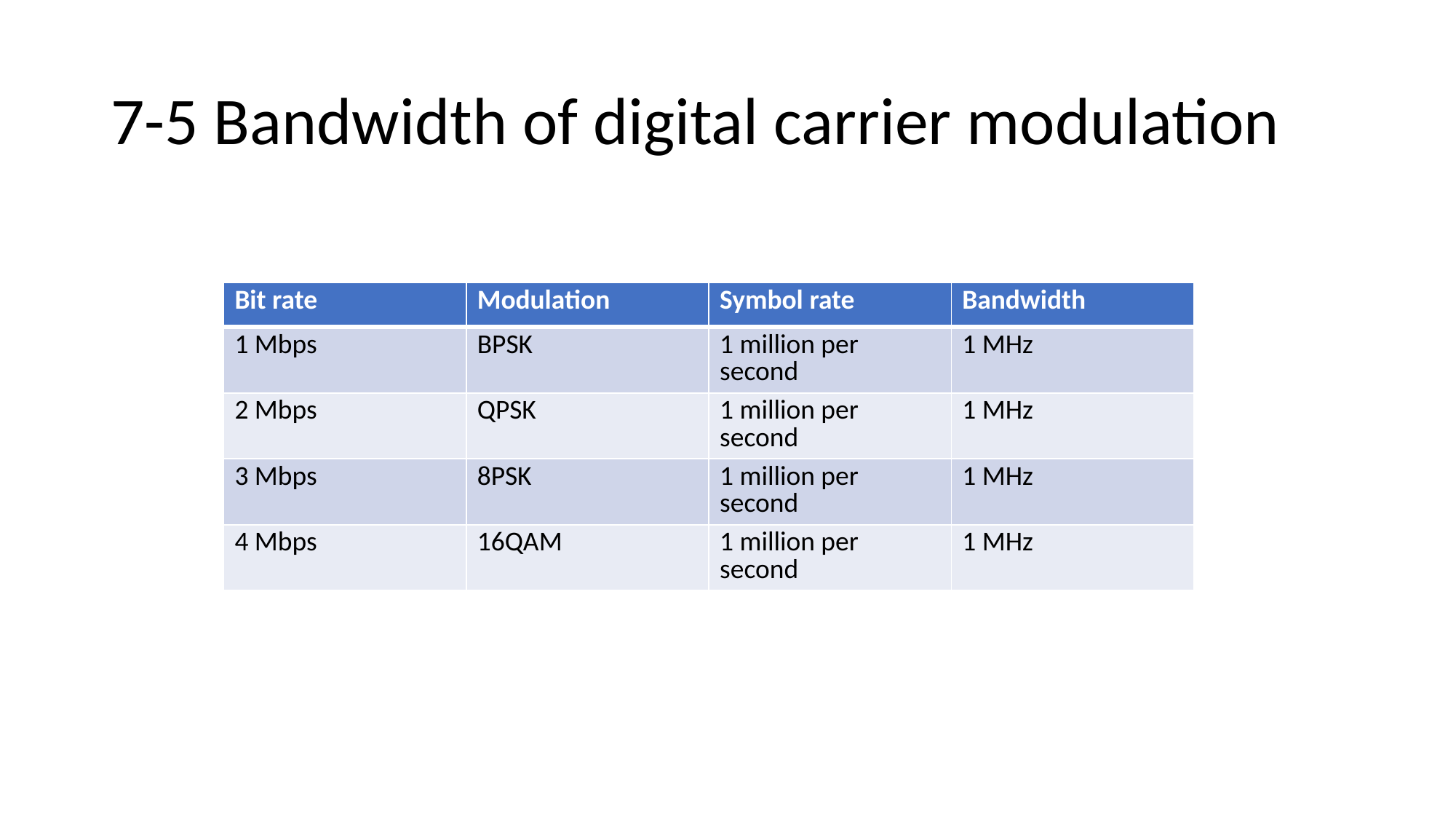

# 7-5 Bandwidth of digital carrier modulation
| Bit rate | Modulation | Symbol rate | Bandwidth |
| --- | --- | --- | --- |
| 1 Mbps | BPSK | 1 million per second | 1 MHz |
| 2 Mbps | QPSK | 1 million per second | 1 MHz |
| 3 Mbps | 8PSK | 1 million per second | 1 MHz |
| 4 Mbps | 16QAM | 1 million per second | 1 MHz |